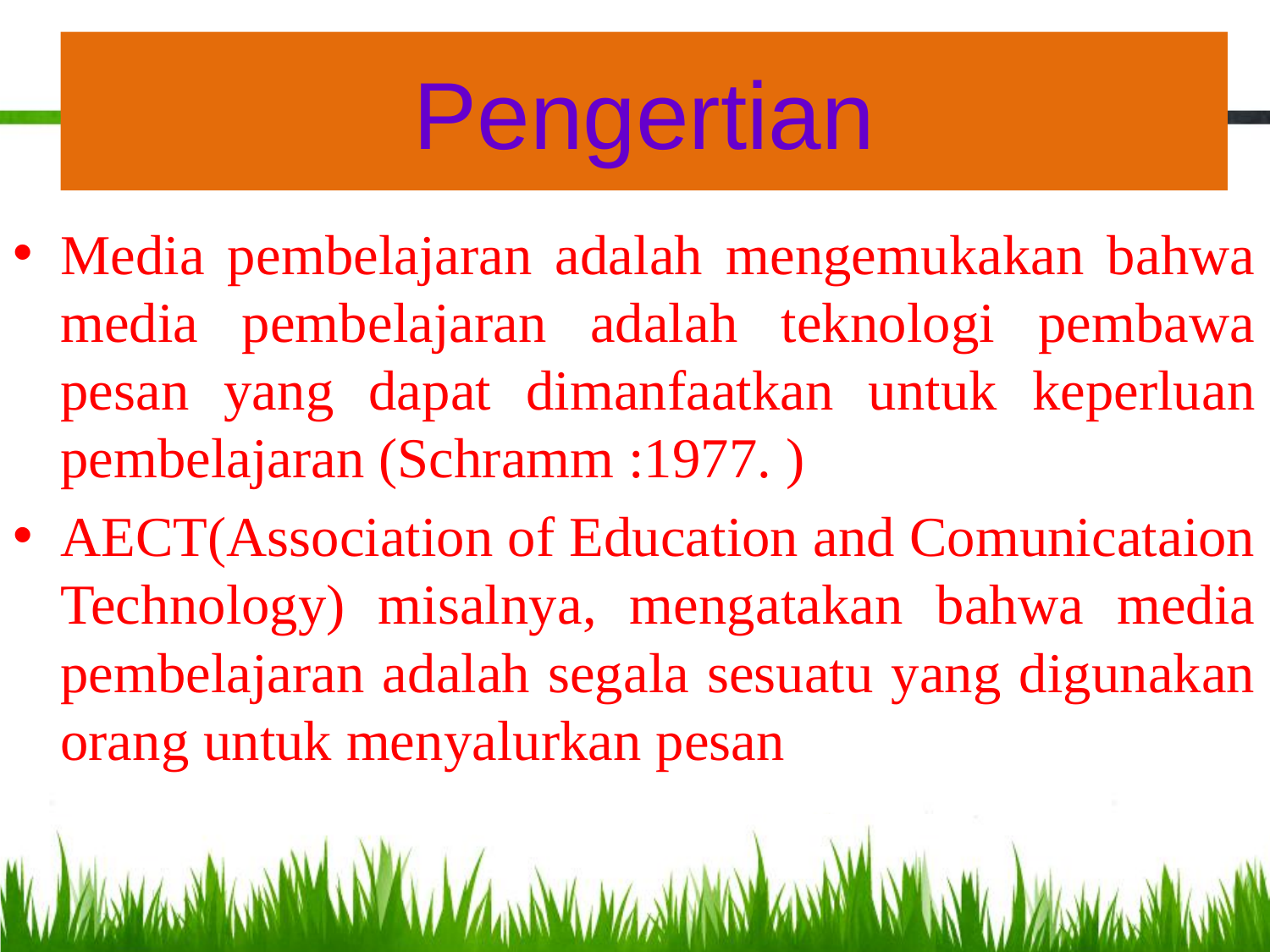

# Pengertian

Media pembelajaran adalah mengemukakan bahwa media pembelajaran adalah teknologi pembawa pesan yang dapat dimanfaatkan untuk keperluan pembelajaran (Schramm :1977. )
AECT(Association of Education and Comunicataion Technology) misalnya, mengatakan bahwa media pembelajaran adalah segala sesuatu yang digunakan orang untuk menyalurkan pesan